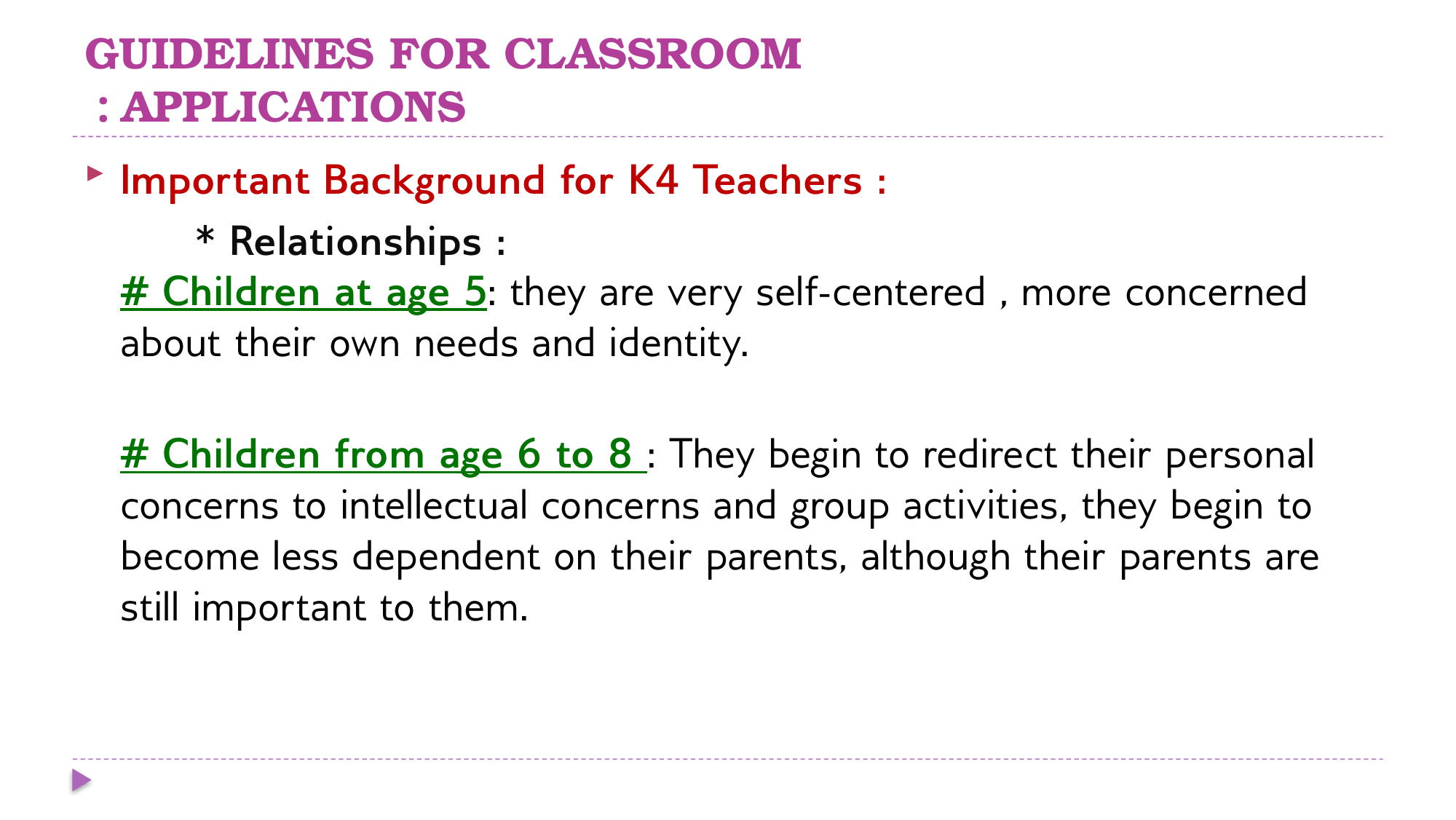

# GUIDELINES FOR CLASSROOM APPLICATIONS :
Important Background for K4 Teachers :
        * Relationships :
# Children at age 5: they are very self-centered , more concerned about their own needs and identity.
# Children from age 6 to 8 : They begin to redirect their personal concerns to intellectual concerns and group activities, they begin to become less dependent on their parents, although their parents are still important to them.